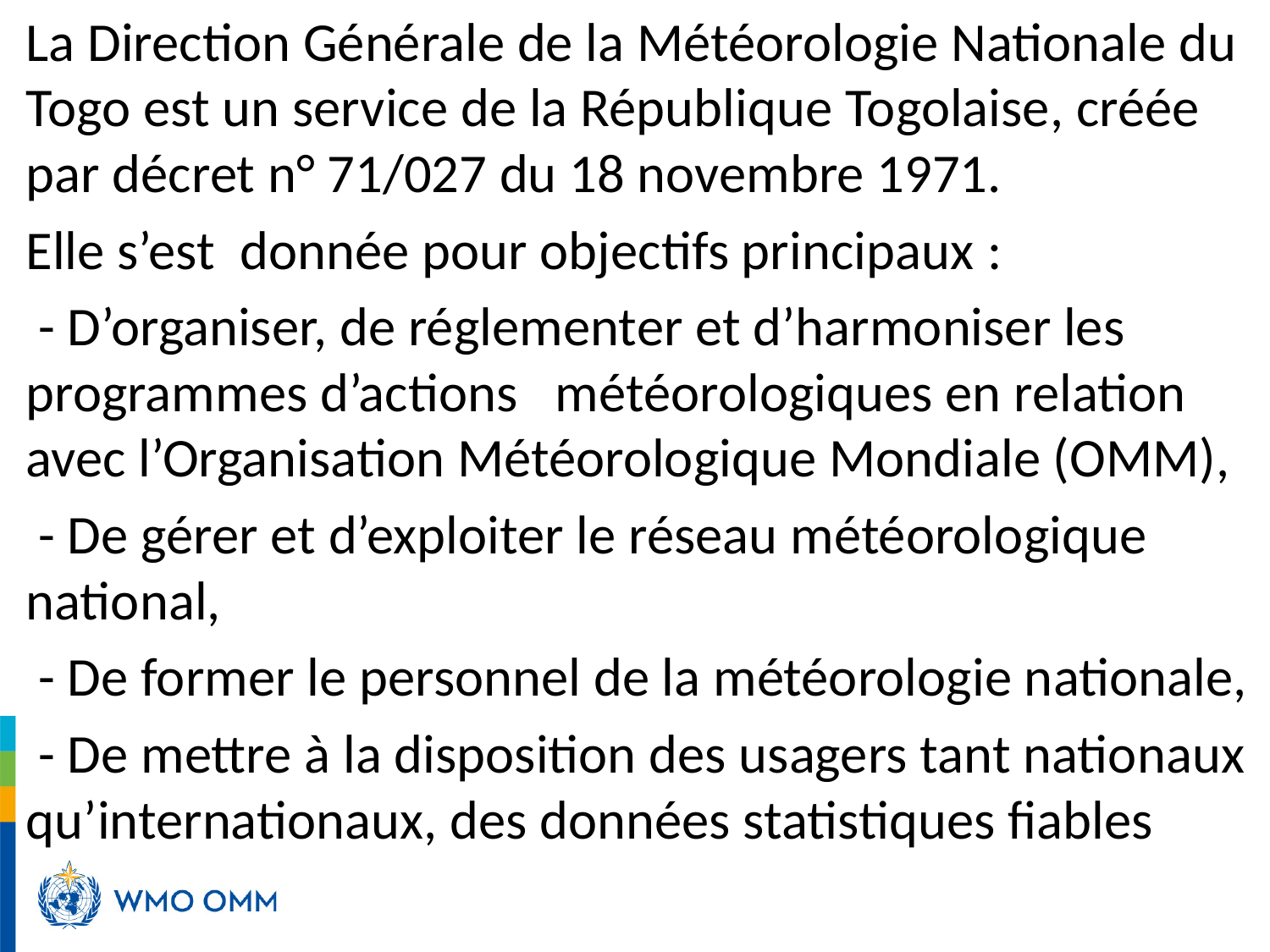

La Direction Générale de la Météorologie Nationale du Togo est un service de la République Togolaise, créée par décret n° 71/027 du 18 novembre 1971.
Elle s’est  donnée pour objectifs principaux :
 - D’organiser, de réglementer et d’harmoniser les programmes d’actions   météorologiques en relation avec l’Organisation Météorologique Mondiale (OMM),
 - De gérer et d’exploiter le réseau météorologique national,
 - De former le personnel de la météorologie nationale,
 - De mettre à la disposition des usagers tant nationaux qu’internationaux, des données statistiques fiables